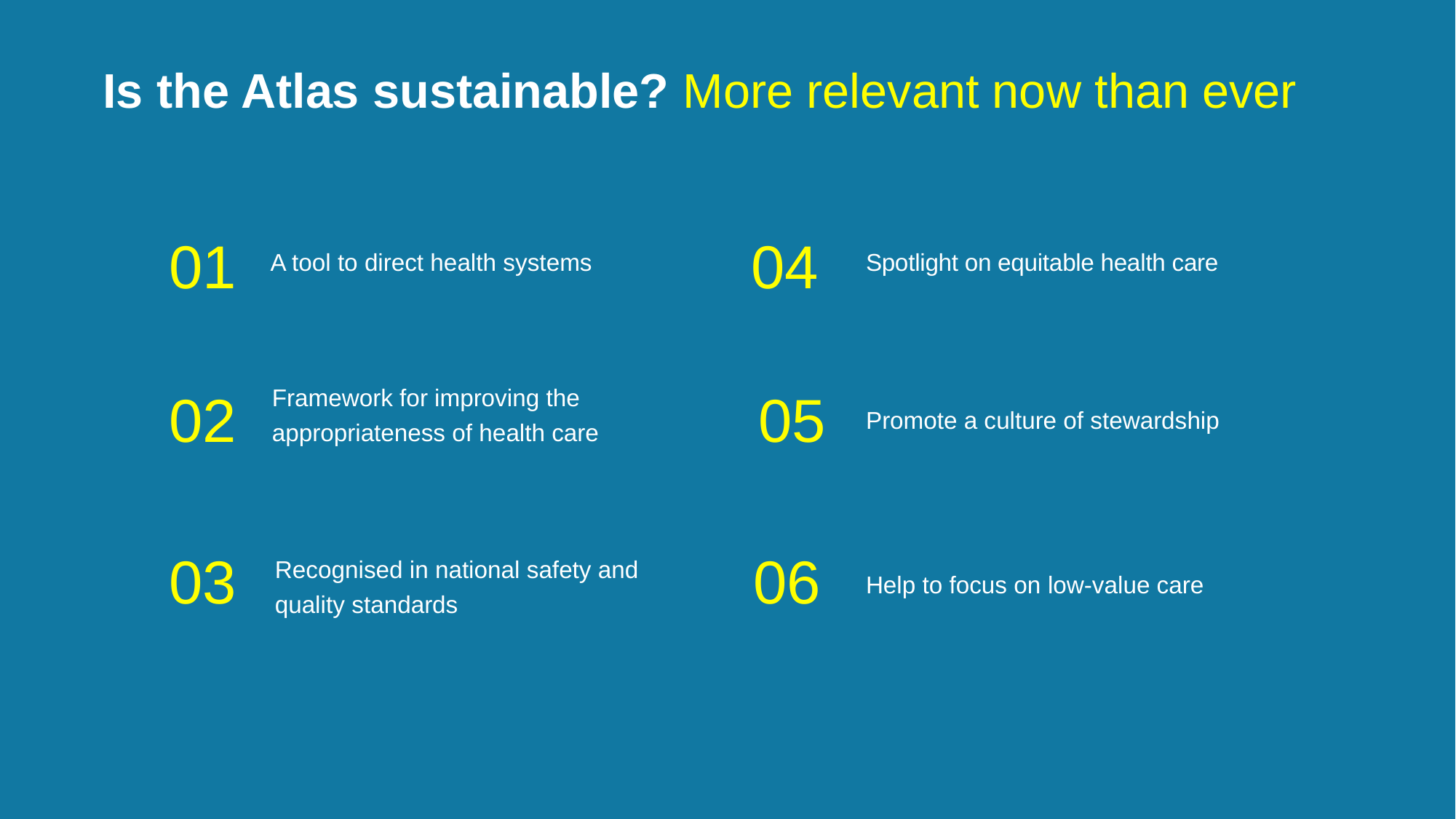

Is the Atlas sustainable? More relevant now than ever
01
04
A tool to direct health systems

Spotlight on equitable health care
Framework for improving the appropriateness of health care
02
05
Promote a culture of stewardship

03
06
Recognised in national safety and quality standards
Help to focus on low-value care